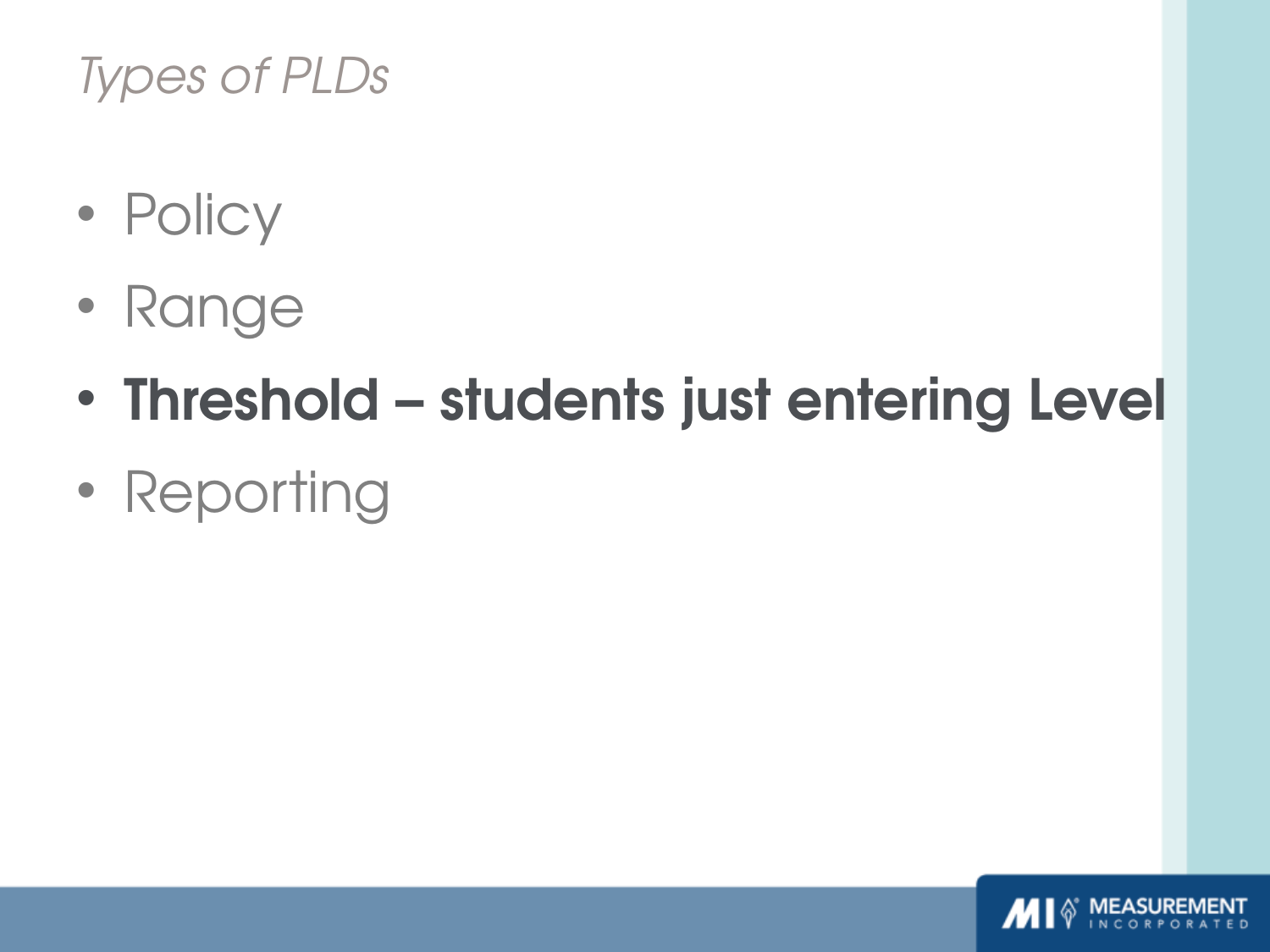

# Types of PLDs
Policy
Range
Threshold – students just entering Level
Reporting